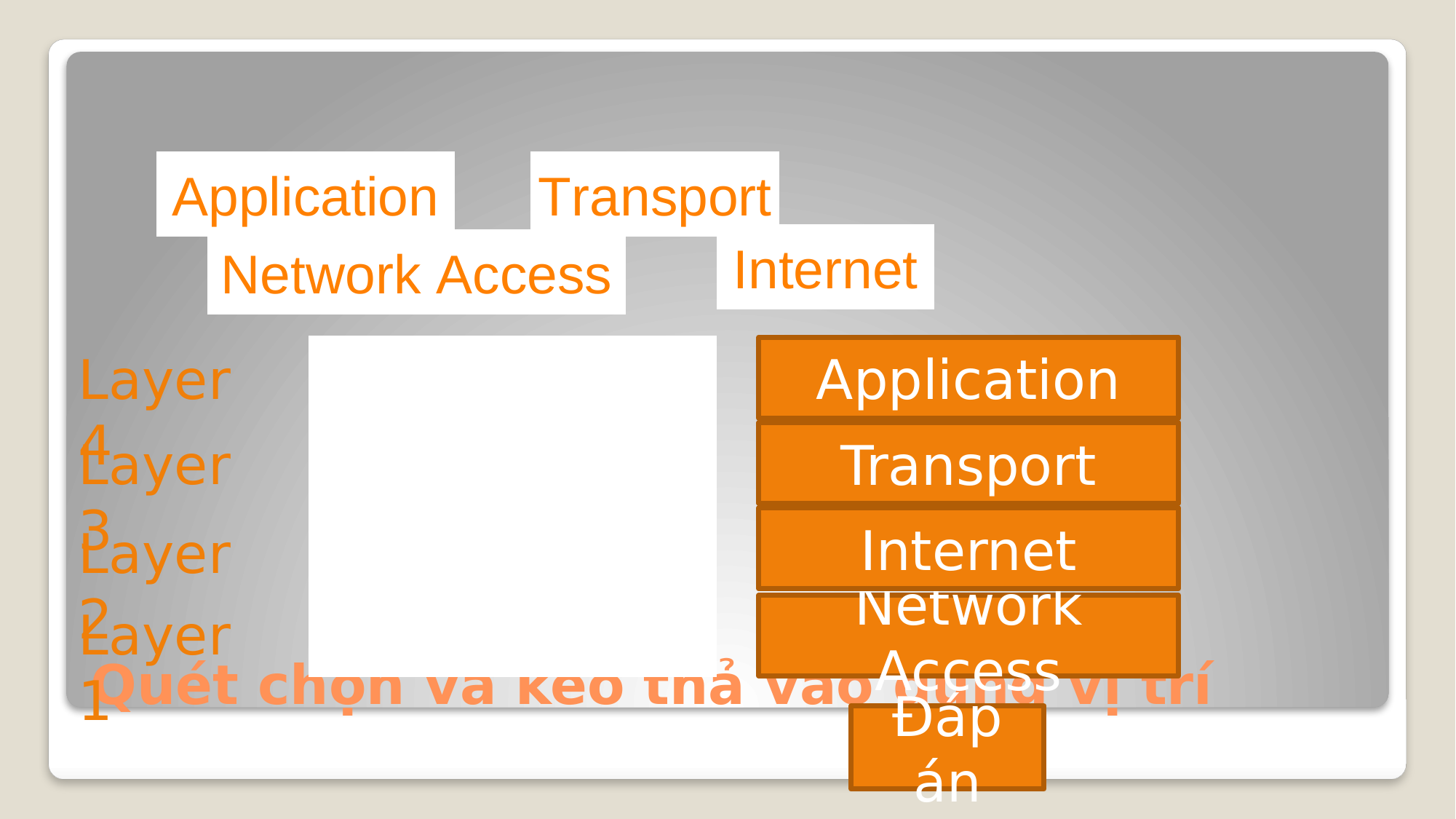

Application
Layer 4
Transport
Layer 3
Internet
Layer 2
Layer 1
Network Access
# Quét chọn và kéo thả vào đúng vị trí
Đáp án